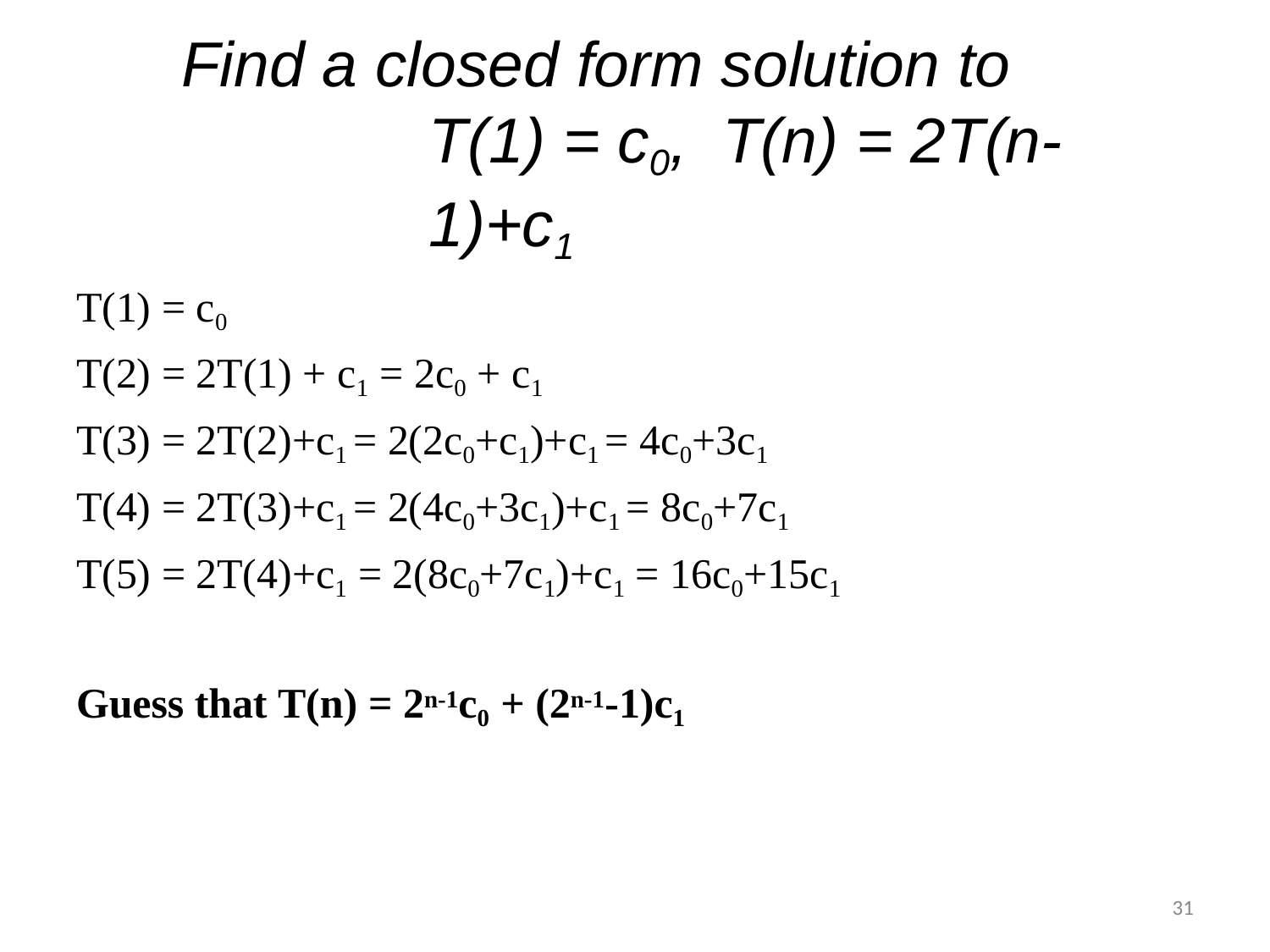

# Find a closed form solution to T(1) = c0,  T(n) = 2T(n-1)+c1
T(1) = c0
T(2) = 2T(1) + c1 = 2c0 + c1
T(3) = 2T(2)+c1 = 2(2c0+c1)+c1 = 4c0+3c1  T(4) = 2T(3)+c1 = 2(4c0+3c1)+c1 = 8c0+7c1  T(5) = 2T(4)+c1 = 2(8c0+7c1)+c1 = 16c0+15c1

Guess that T(n) = 2n-1c0 + (2n-1-1)c1
31